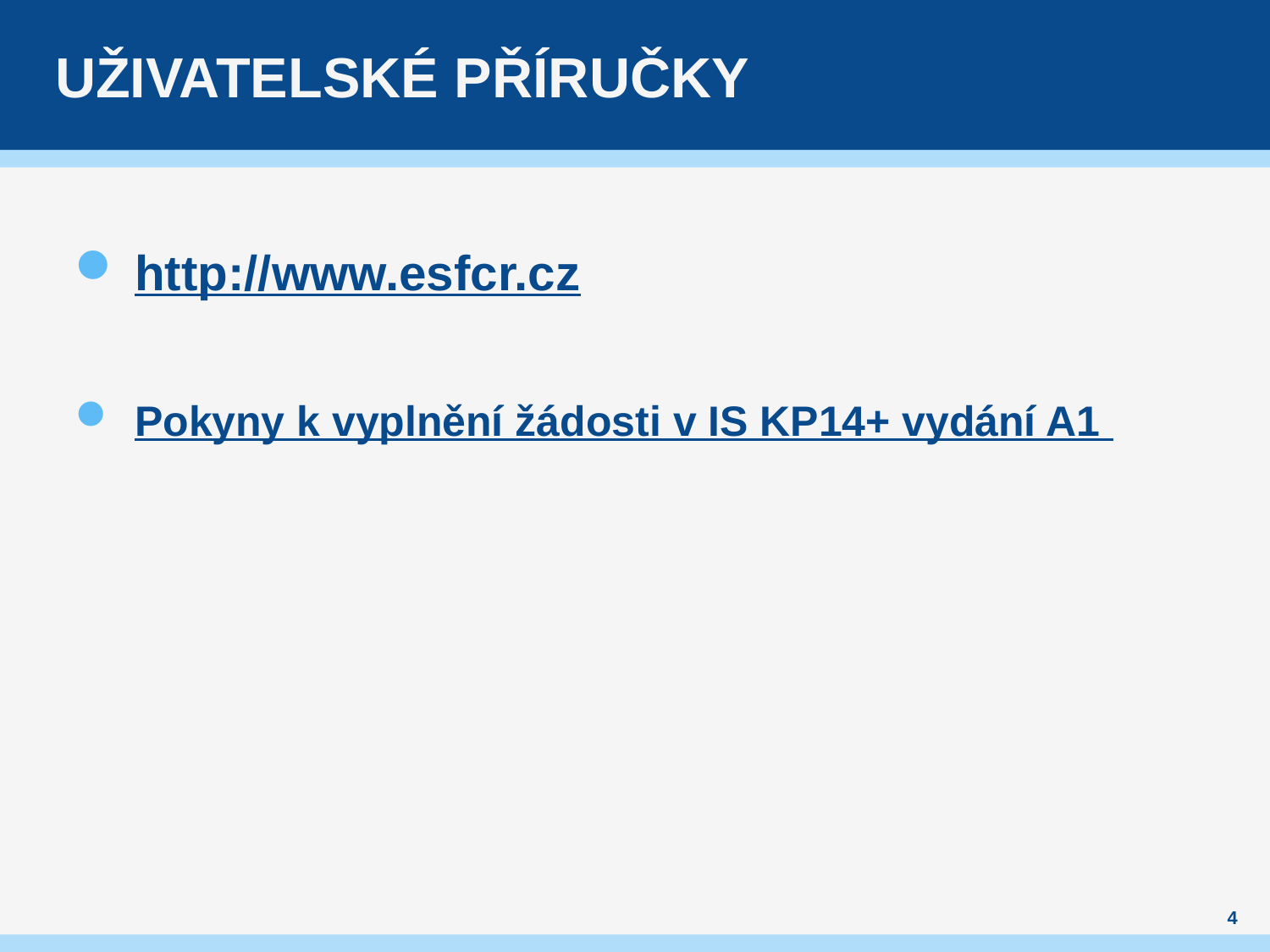

# Uživatelské příručky
http://www.esfcr.cz

Pokyny k vyplnění žádosti v IS KP14+ vydání A1

Edukační vide
4